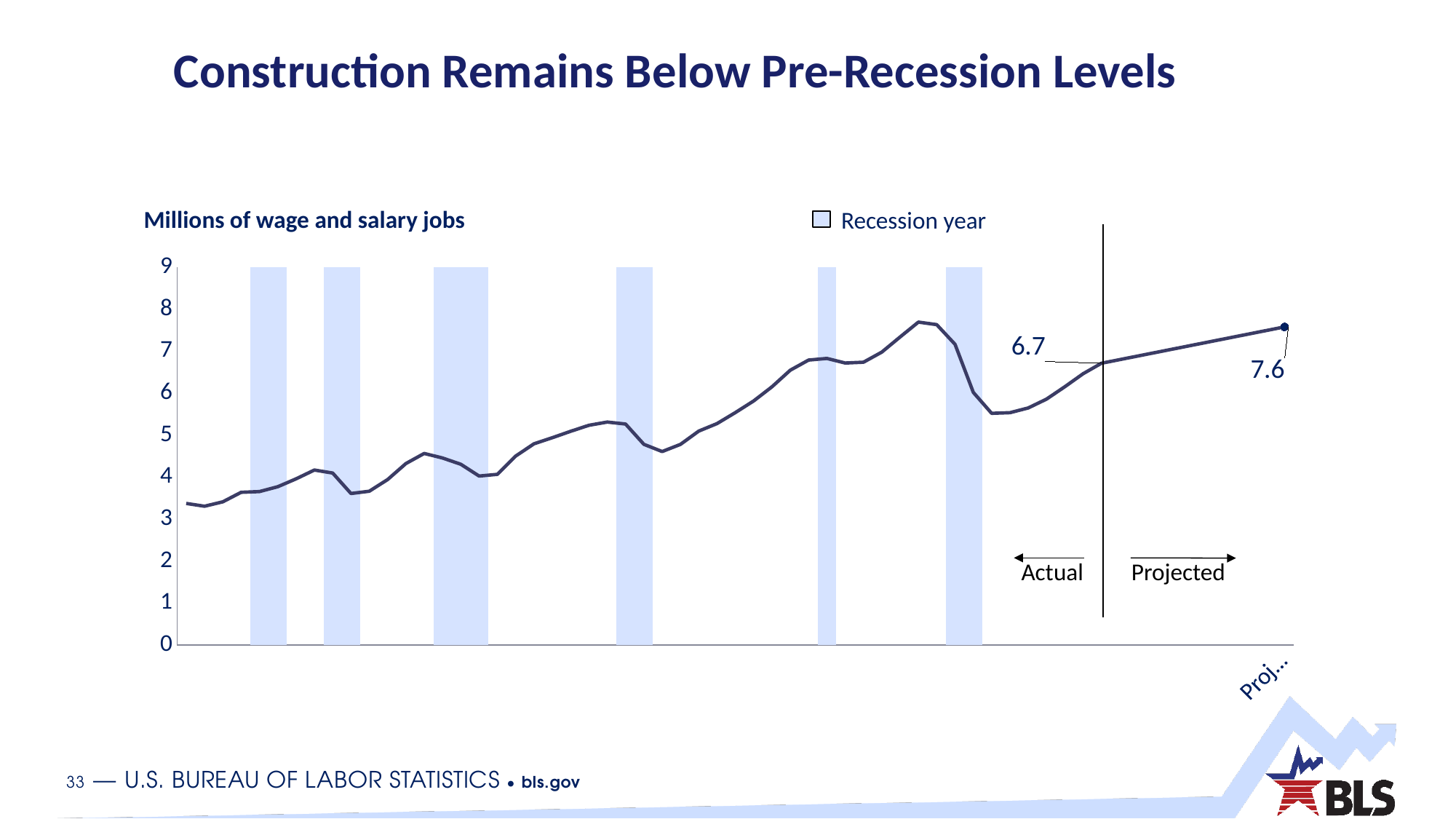

# Construction Remains Below Pre-Recession Levels
Millions of wage and salary jobs
Recession year

Actual
Projected

### Chart

| Category | Recession | Construction Wage and Salary Employment (Millions) |
|---|---|---|
| 1966 | None | 3.371 |
| 1967 | None | 3.305 |
| 1968 | None | 3.41 |
| 1969 | None | 3.637 |
| 1970 | 1.0 | 3.654 |
| 1971 | 1.0 | 3.77 |
| 1972 | None | 3.957 |
| 1973 | None | 4.167 |
| 1974 | 1.0 | 4.095 |
| 1975 | 1.0 | 3.608 |
| 1976 | None | 3.662 |
| 1977 | None | 3.94 |
| 1978 | None | 4.322 |
| 1979 | None | 4.562 |
| 1980 | 1.0 | 4.454 |
| 1981 | 1.0 | 4.304 |
| 1982 | 1.0 | 4.024 |
| 1983 | None | 4.065 |
| 1984 | None | 4.501 |
| 1985 | None | 4.793 |
| 1986 | None | 4.937 |
| 1987 | None | 5.09 |
| 1988 | None | 5.233 |
| 1989 | None | 5.309 |
| 1990 | 1.0 | 5.263 |
| 1991 | 1.0 | 4.78 |
| 1992 | None | 4.608 |
| 1993 | None | 4.779 |
| 1994 | None | 5.095 |
| 1995 | None | 5.274 |
| 1996 | None | 5.536 |
| 1997 | None | 5.813 |
| 1998 | None | 6.149 |
| 1999 | None | 6.545 |
| 2000 | None | 6.787 |
| 2001 | 1.0 | 6.826 |
| 2002 | None | 6.716 |
| 2003 | None | 6.735 |
| 2004 | None | 6.976 |
| 2005 | None | 7.336 |
| 2006 | None | 7.691 |
| 2007 | None | 7.63 |
| 2008 | 1.0 | 7.162 |
| 2009 | 1.0 | 6.016 |
| 2010 | None | 5.518 |
| 2011 | None | 5.533 |
| 2012 | None | 5.646 |
| 2013 | None | 5.856 |
| 2014 | None | 6.151 |
| 2015 | None | 6.461 |
| 2016 | None | 6.711 |
|  | None | None |
|  | None | None |
|  | None | None |
|  | None | None |
|  | None | None |
|  | None | None |
|  | None | None |
|  | None | None |
|  | None | None |
| Projected
2026 | None | 7.575652 |